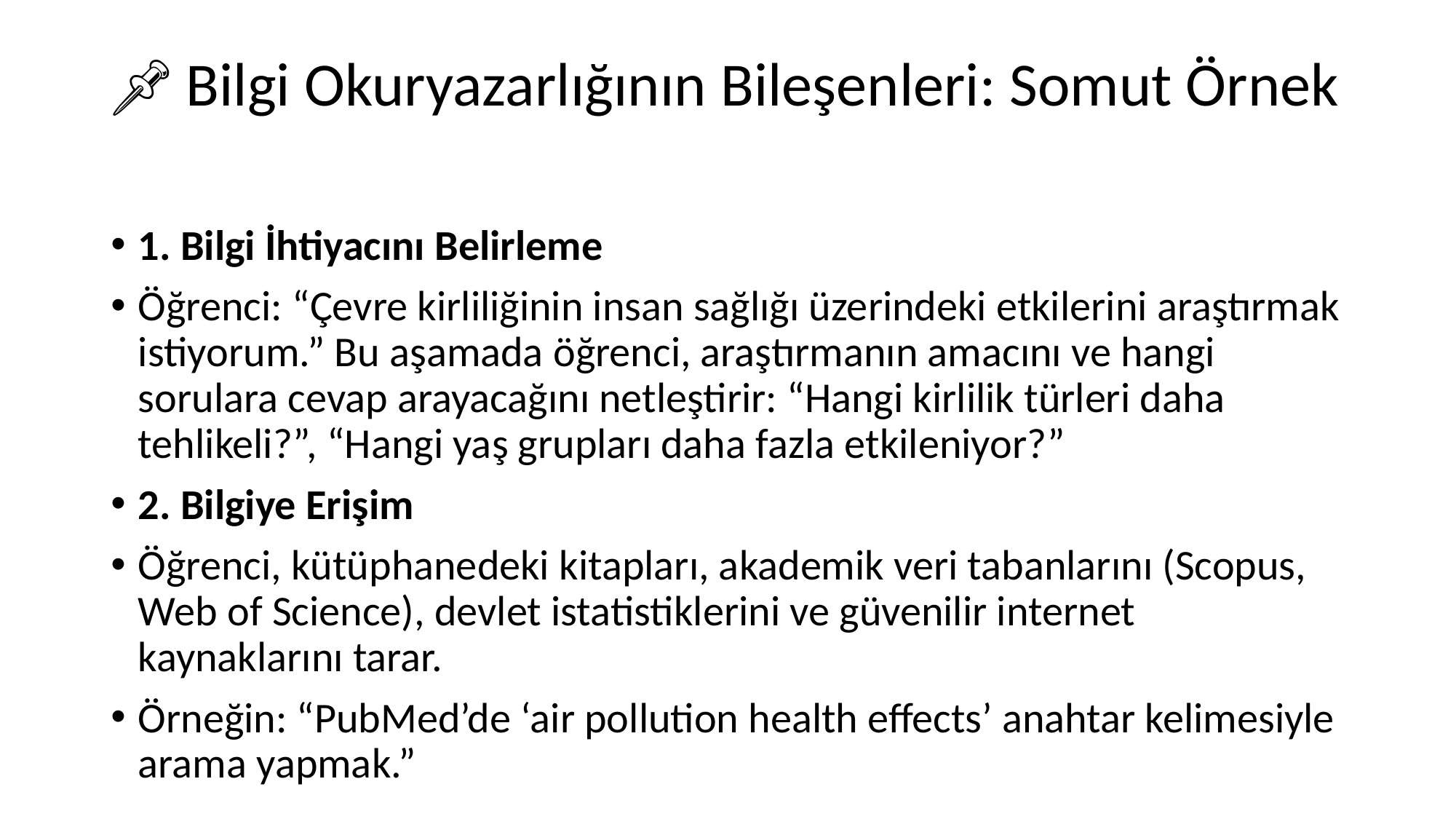

# 📌 Bilgi Okuryazarlığının Bileşenleri: Somut Örnek
1. Bilgi İhtiyacını Belirleme
Öğrenci: “Çevre kirliliğinin insan sağlığı üzerindeki etkilerini araştırmak istiyorum.” Bu aşamada öğrenci, araştırmanın amacını ve hangi sorulara cevap arayacağını netleştirir: “Hangi kirlilik türleri daha tehlikeli?”, “Hangi yaş grupları daha fazla etkileniyor?”
2. Bilgiye Erişim
Öğrenci, kütüphanedeki kitapları, akademik veri tabanlarını (Scopus, Web of Science), devlet istatistiklerini ve güvenilir internet kaynaklarını tarar.
Örneğin: “PubMed’de ‘air pollution health effects’ anahtar kelimesiyle arama yapmak.”